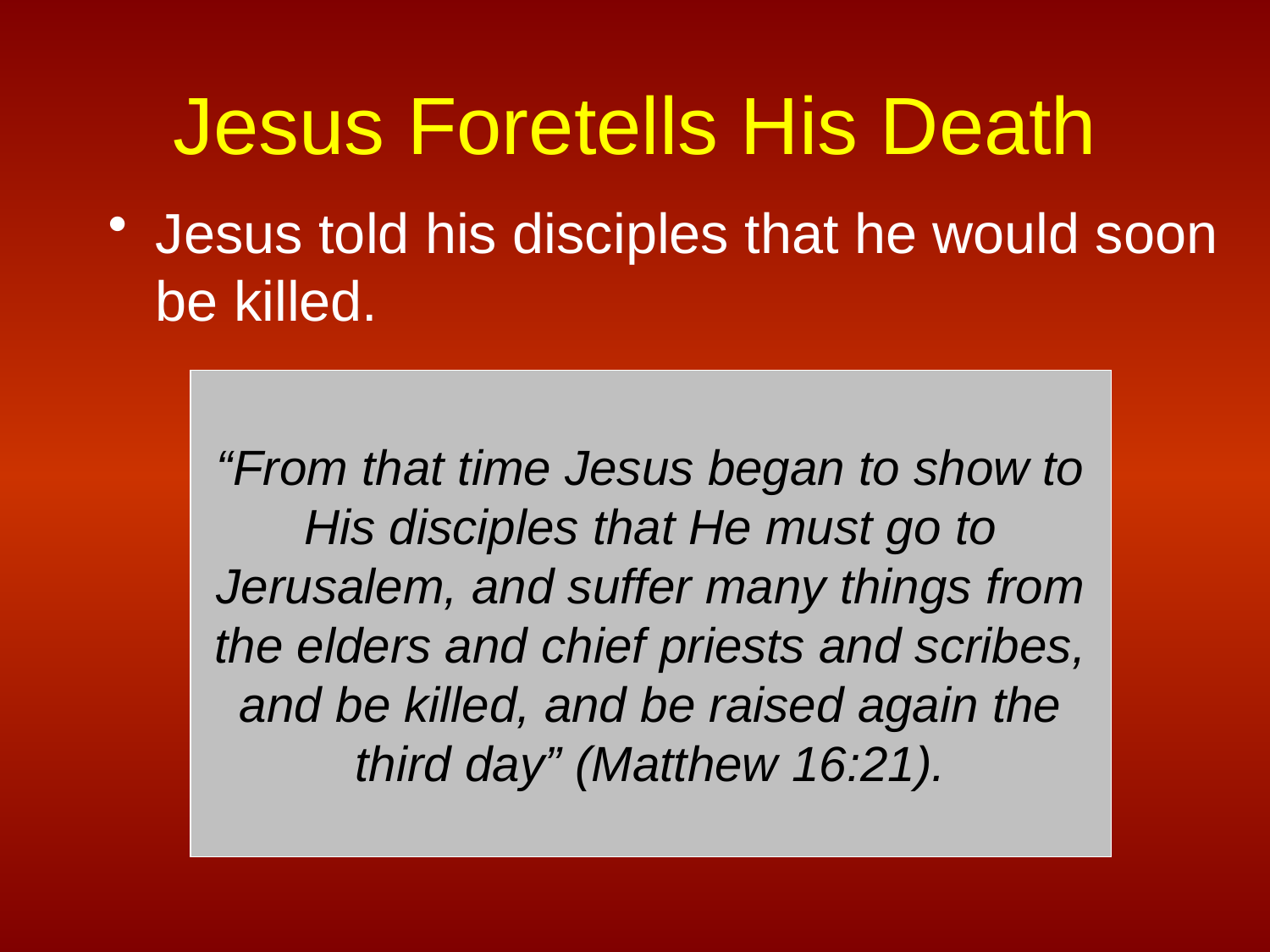

# Jesus Foretells His Death
Jesus told his disciples that he would soon be killed.

“From that time Jesus began to show to His disciples that He must go to Jerusalem, and suffer many things from the elders and chief priests and scribes, and be killed, and be raised again the third day” (Matthew 16:21).